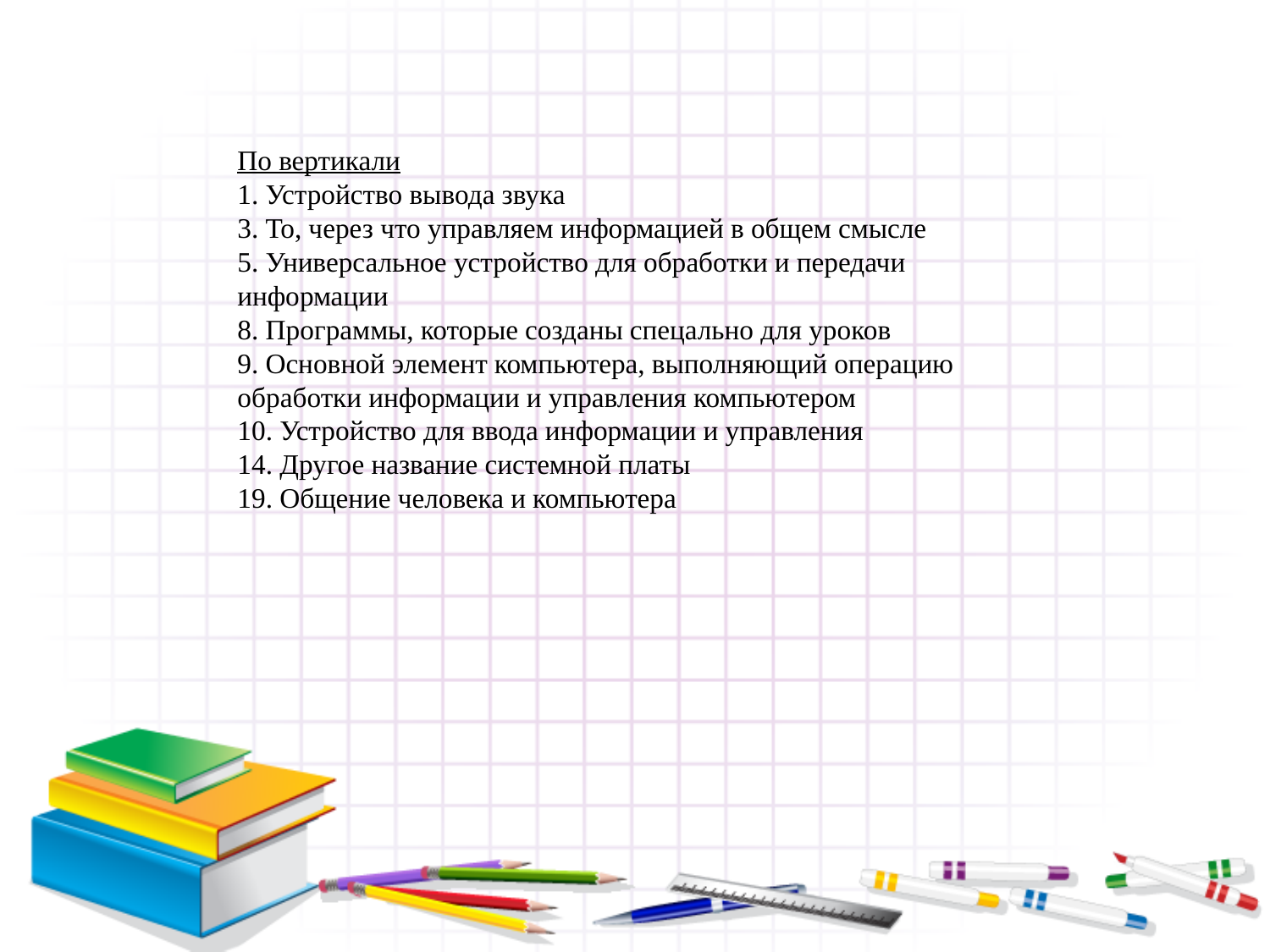

По вертикали
1. Устройство вывода звука
3. То, через что управляем информацией в общем смысле
5. Универсальное устройство для обработки и передачи информации
8. Программы, которые созданы спецально для уроков
9. Основной элемент компьютера, выполняющий операцию обработки информации и управления компьютером
10. Устройство для ввода информации и управления
14. Другое название системной платы
19. Общение человека и компьютера